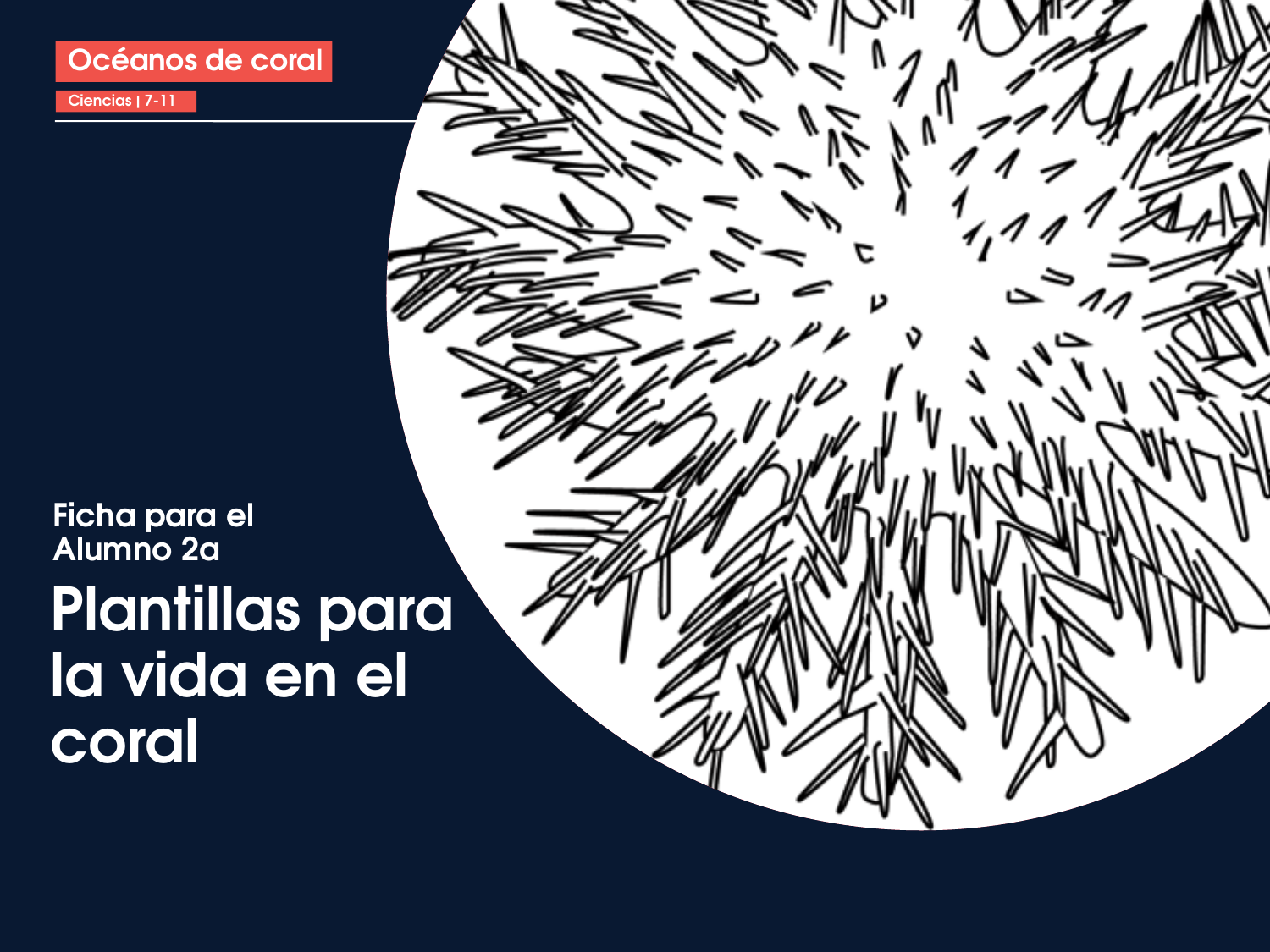

Océanos de coral
Ciencias | 7-11
Ficha para el Alumno 2a
Plantillas para la vida en el coral